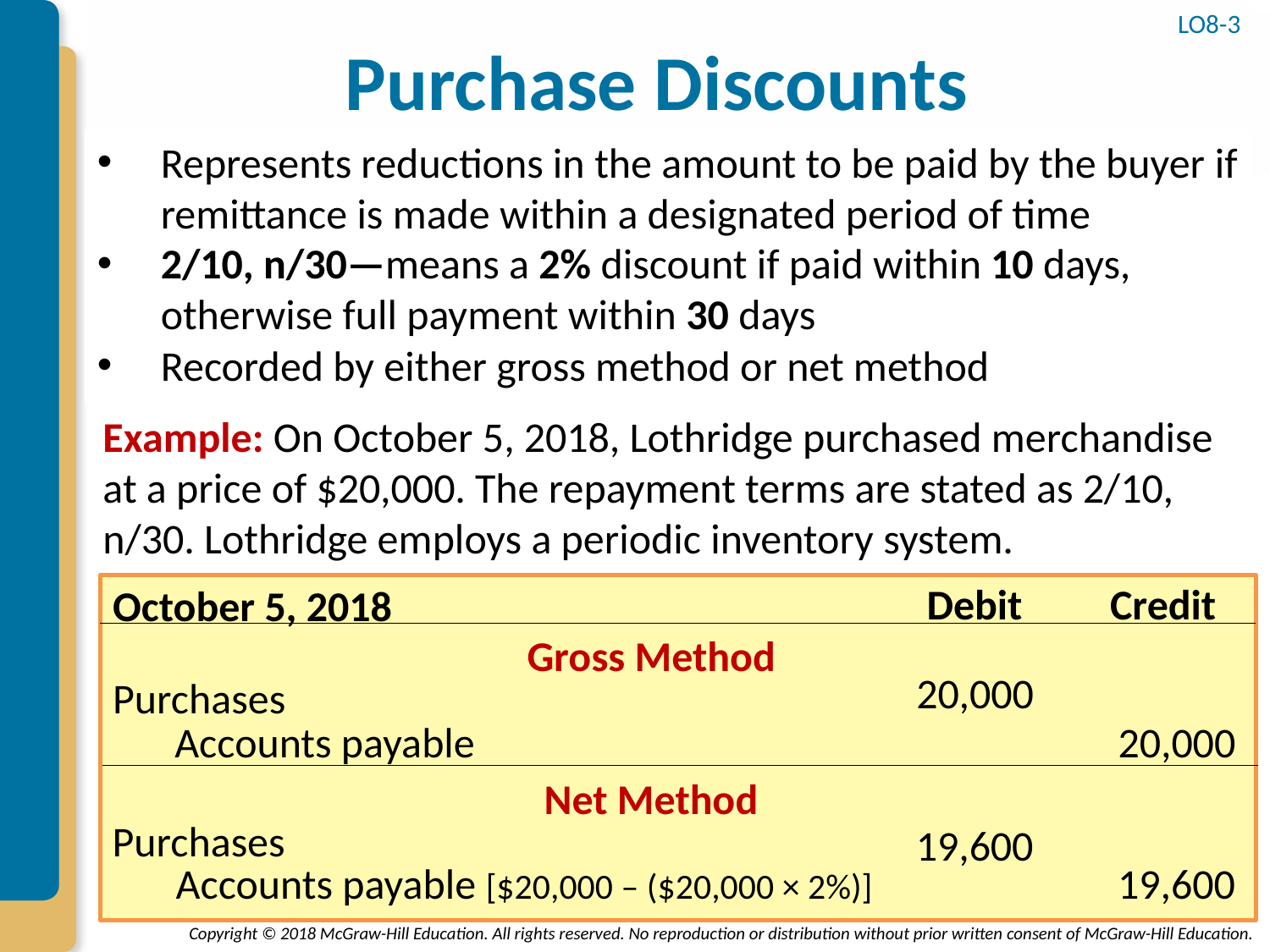

LO8-3
# Purchase Discounts
Represents reductions in the amount to be paid by the buyer if remittance is made within a designated period of time
2/10, n/30—means a 2% discount if paid within 10 days, otherwise full payment within 30 days
Recorded by either gross method or net method
Example: On October 5, 2018, Lothridge purchased merchandise at a price of $20,000. The repayment terms are stated as 2/10, n/30. Lothridge employs a periodic inventory system.

Credit
Debit
October 5, 2018

Gross Method
20,000
Purchases
Accounts payable
20,000
Net Method
Purchases
19,600
Accounts payable [$20,000 – ($20,000 × 2%)]
19,600